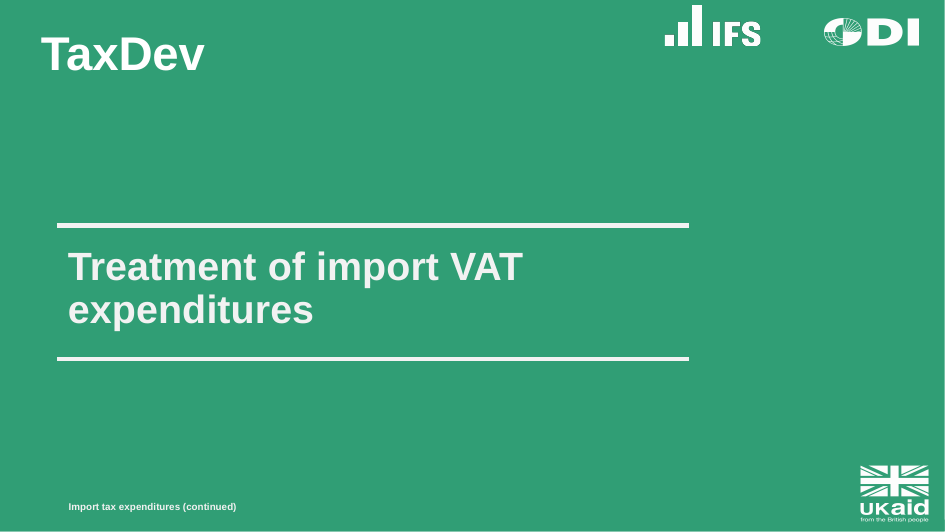

# Treatment of import VAT expenditures
Import tax expenditures (continued)